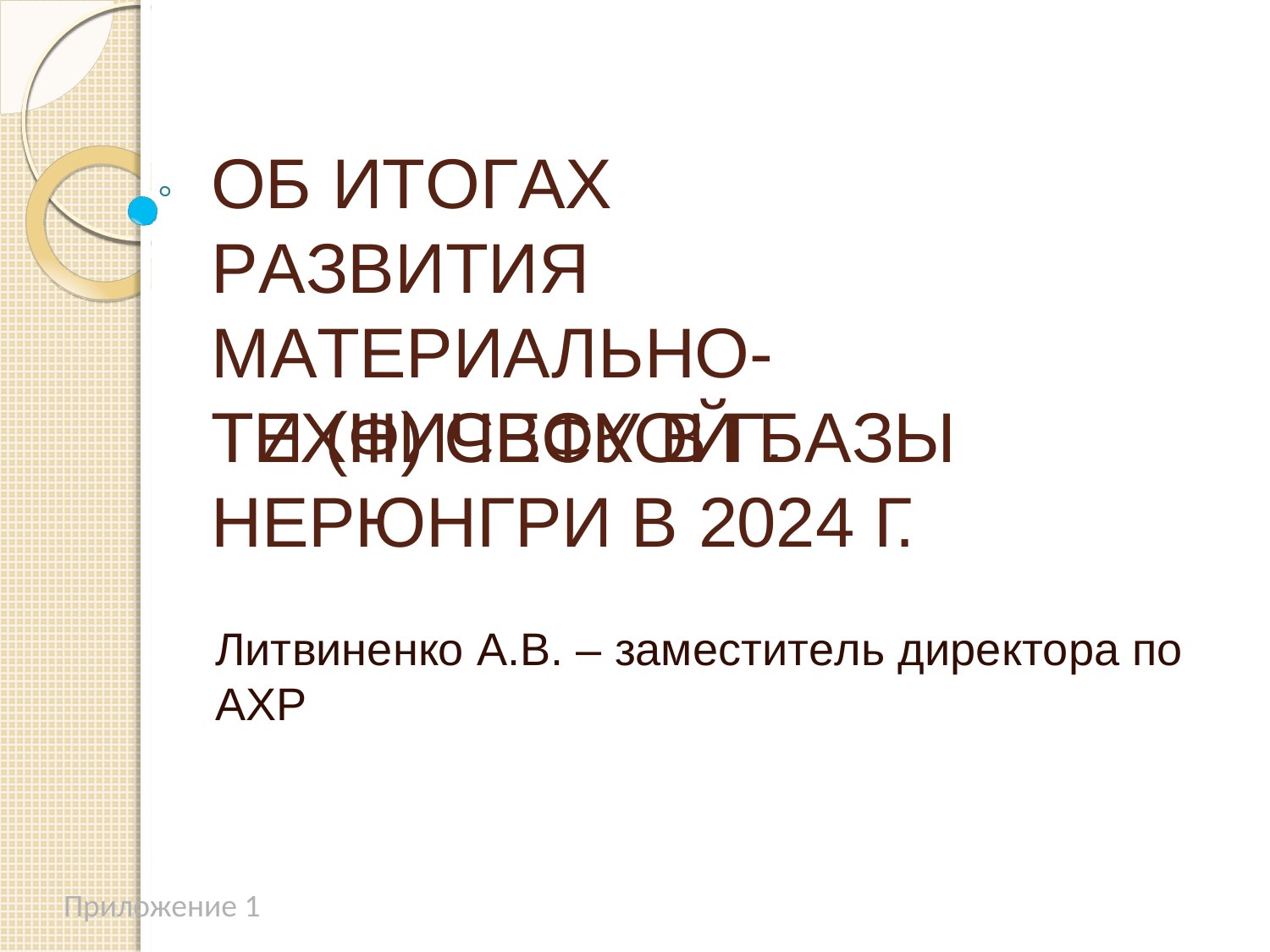

ОБ ИТОГАХ РАЗВИТИЯ МАТЕРИАЛЬНО- ТЕХНИЧЕСКОЙ БАЗЫ

ТИ (Ф) СВФУ В Г. НЕРЮНГРИ В 2024 Г.
Литвиненко А.В. – заместитель директора по АХР
Приложение 1